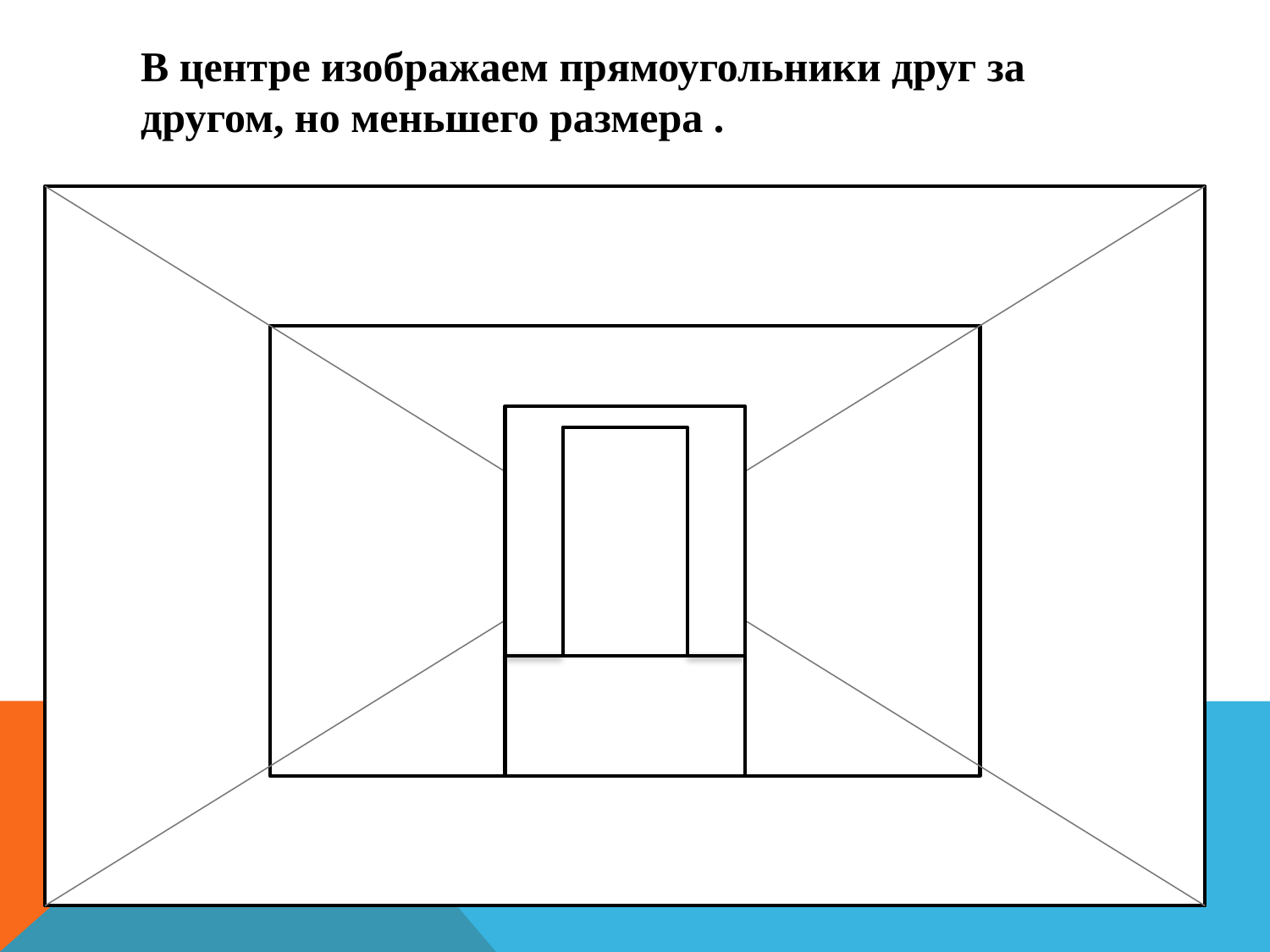

В центре изображаем прямоугольники друг за другом, но меньшего размера .